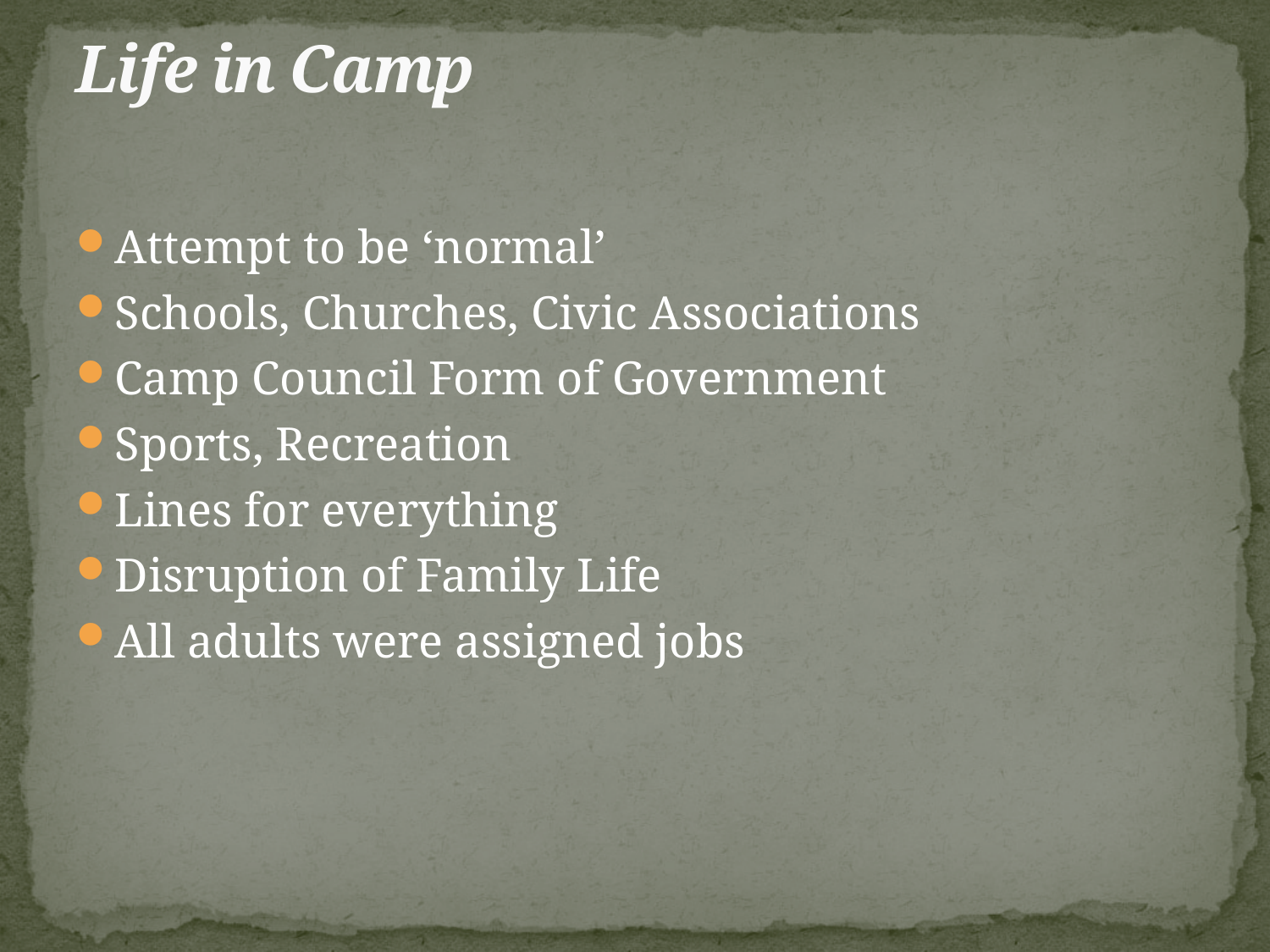

# Life in Camp
Attempt to be ‘normal’
Schools, Churches, Civic Associations
Camp Council Form of Government
Sports, Recreation
Lines for everything
Disruption of Family Life
All adults were assigned jobs